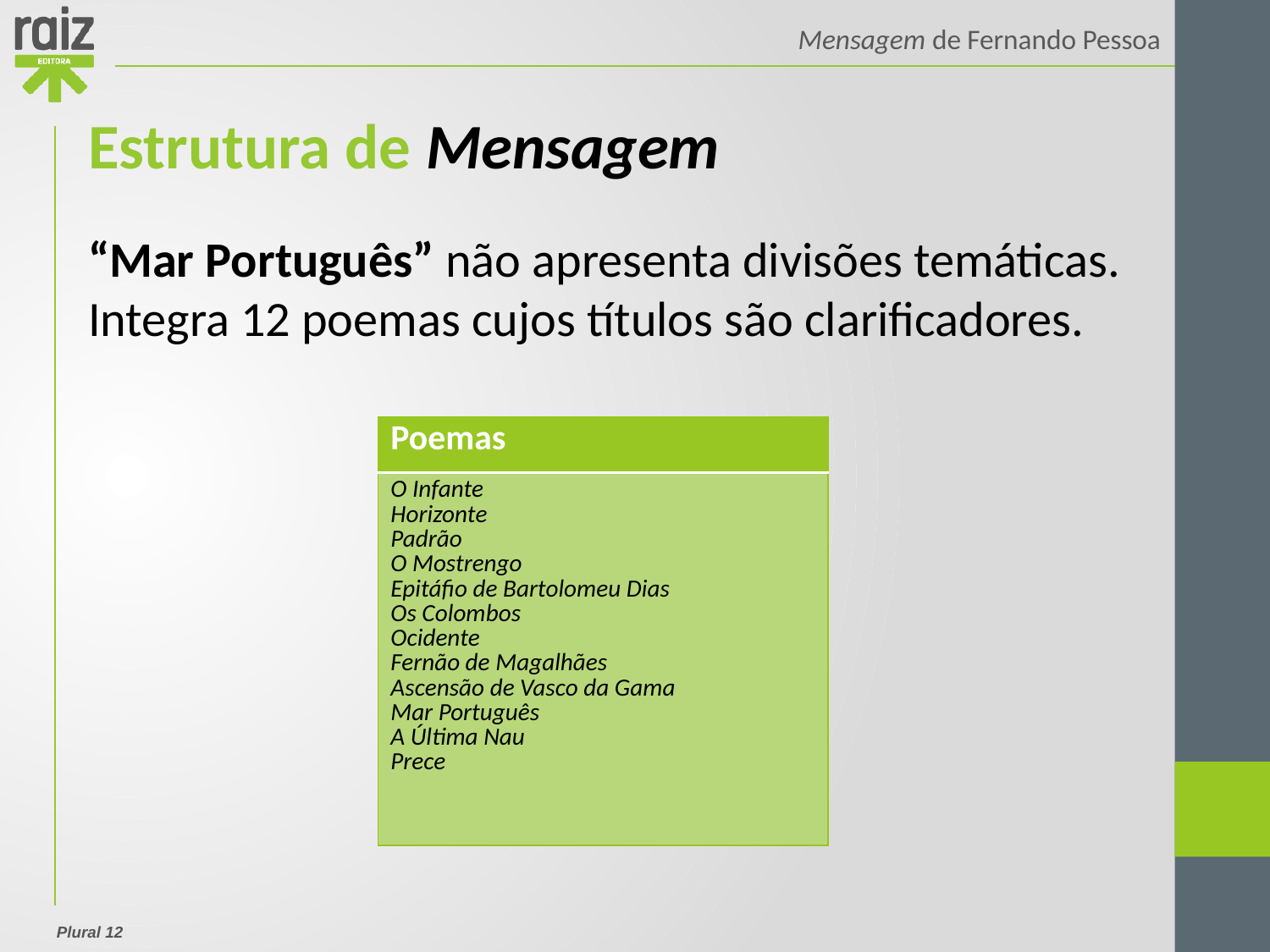

Estrutura de Mensagem
“Mar Português” não apresenta divisões temáticas. Integra 12 poemas cujos títulos são clarificadores.
| Poemas |
| --- |
| O Infante Horizonte Padrão O Mostrengo Epitáfio de Bartolomeu Dias Os Colombos Ocidente Fernão de Magalhães Ascensão de Vasco da Gama Mar Português A Última Nau Prece |